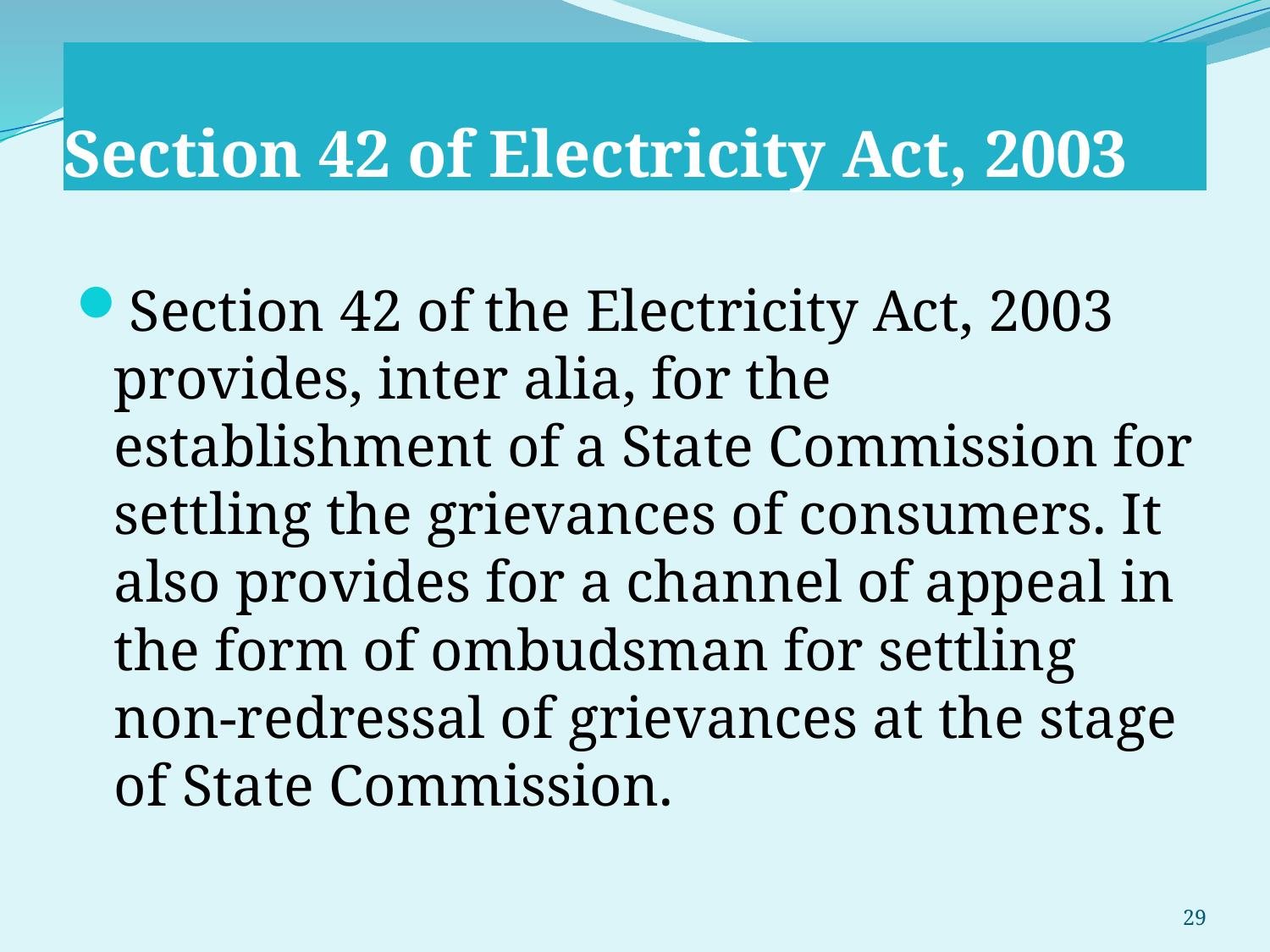

# Section 42 of Electricity Act, 2003
Section 42 of the Electricity Act, 2003 provides, inter alia, for the establishment of a State Commission for settling the grievances of consumers. It also provides for a channel of appeal in the form of ombudsman for settling non-redressal of grievances at the stage of State Commission.

29